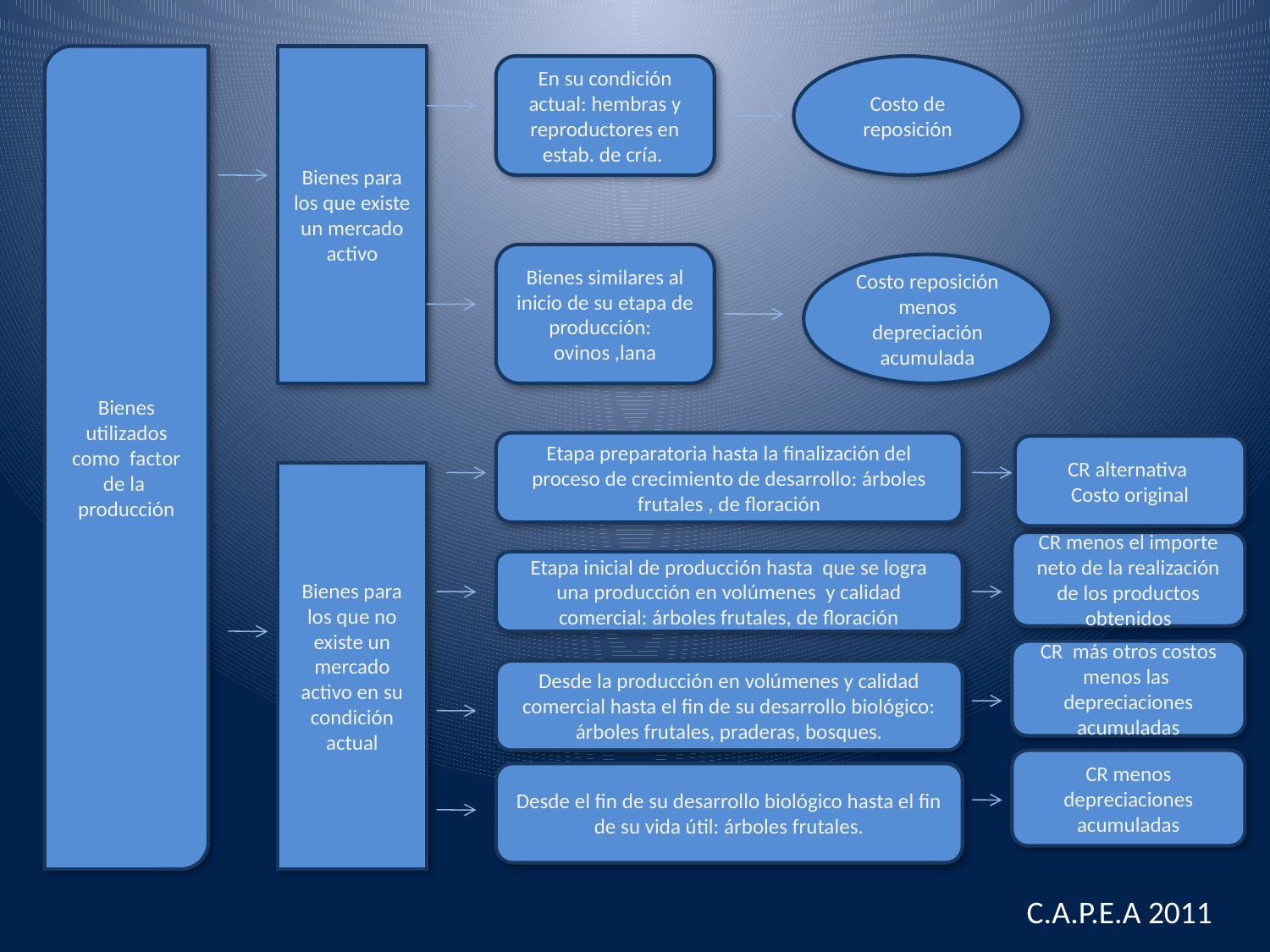

Bienes utilizados como  factor de la  producción
Bienes para los que existe un mercado activo
En su condición actual: hembras y reproductores en estab. de cría.
Costo de reposición
Bienes similares al inicio de su etapa de producción:
ovinos ,lana
Costo reposición menos depreciación acumulada

Etapa preparatoria hasta la finalización del proceso de crecimiento de desarrollo: árboles frutales , de floración

CR alternativa
Costo original
Bienes para los que no existe un mercado activo en su condición actual
CR menos el importe neto de la realización de los productos obtenidos
Etapa inicial de producción hasta  que se logra una producción en volúmenes  y calidad comercial: árboles frutales, de floración
CR  más otros costos menos las  depreciaciones acumuladas
Desde la producción en volúmenes y calidad comercial hasta el fin de su desarrollo biológico: árboles frutales, praderas, bosques.

CR menos depreciaciones acumuladas

Desde el fin de su desarrollo biológico hasta el fin de su vida útil: árboles frutales.

C.A.P.E.A 2011